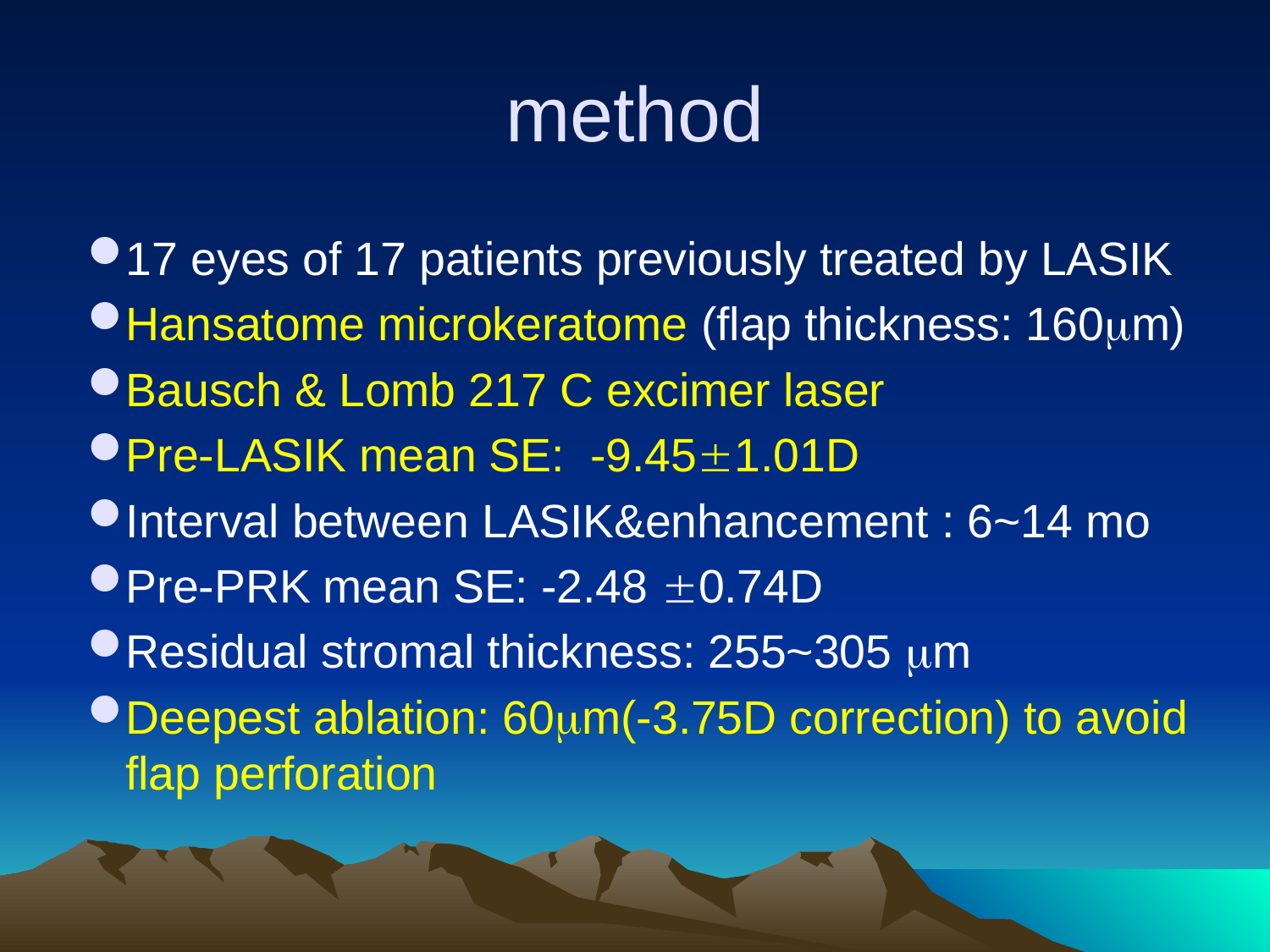

# method
17 eyes of 17 patients previously treated by LASIK
Hansatome microkeratome (flap thickness: 160μm)
Bausch & Lomb 217 C excimer laser
Pre-LASIK mean SE:  -9.45±1.01D
Interval between LASIK&enhancement : 6~14 mo
Pre-PRK mean SE: -2.48 ±0.74D
Residual stromal thickness: 255~305 μm
Deepest ablation: 60μm(-3.75D correction) to avoid flap perforation